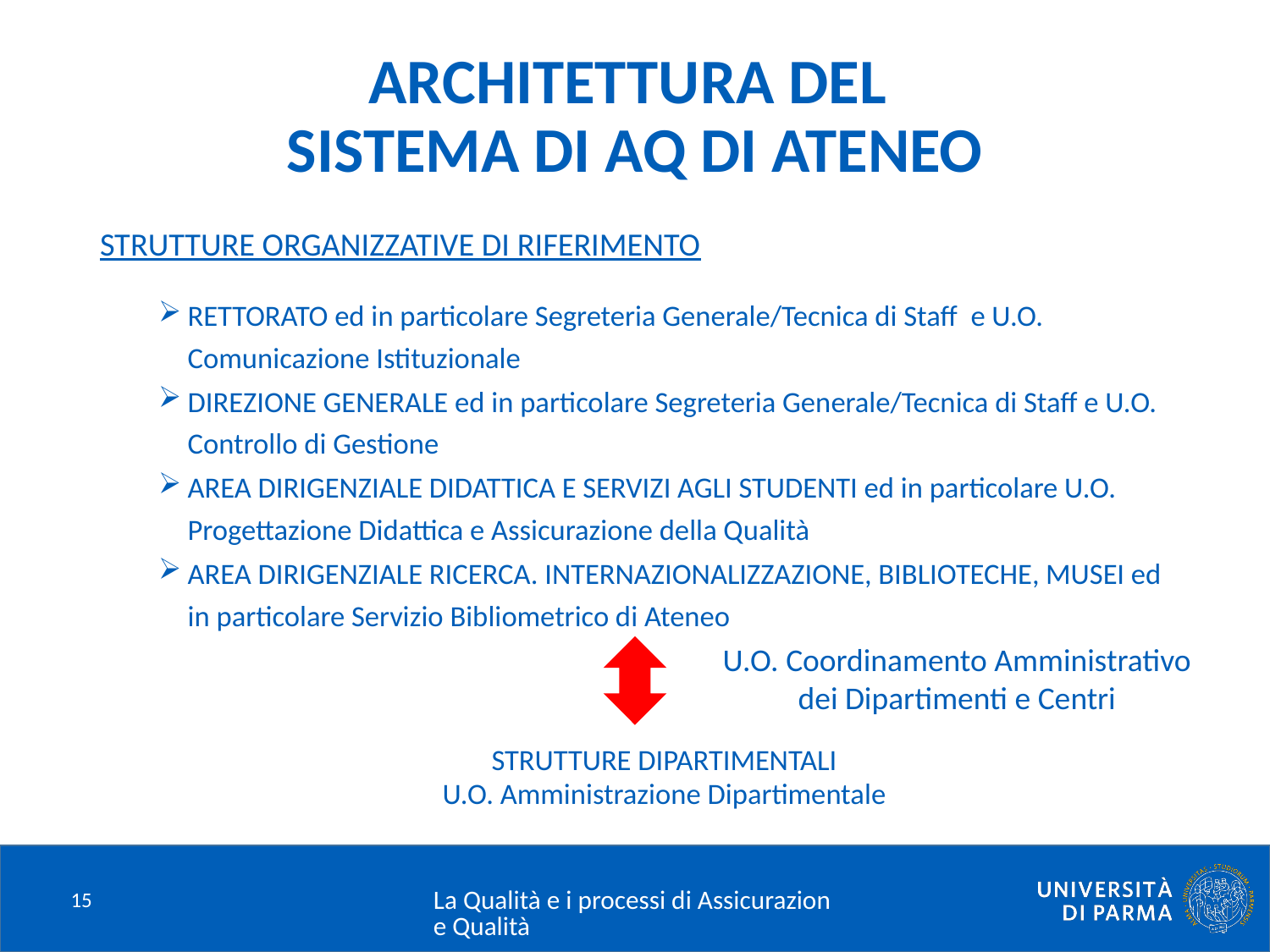

# ARCHITETTURA DEL SISTEMA DI AQ DI ATENEO
STRUTTURE ORGANIZZATIVE DI RIFERIMENTO

RETTORATO ed in particolare Segreteria Generale/Tecnica di Staff  e U.O. Comunicazione Istituzionale
DIREZIONE GENERALE ed in particolare Segreteria Generale/Tecnica di Staff e U.O. Controllo di Gestione
AREA DIRIGENZIALE DIDATTICA E SERVIZI AGLI STUDENTI ed in particolare U.O. Progettazione Didattica e Assicurazione della Qualità
AREA DIRIGENZIALE RICERCA. INTERNAZIONALIZZAZIONE, BIBLIOTECHE, MUSEI ed in particolare Servizio Bibliometrico di Ateneo

STRUTTURE DIPARTIMENTALI
U.O. Amministrazione Dipartimentale
U.O. Coordinamento Amministrativo dei Dipartimenti e Centri

15
La Qualità e i processi di Assicurazione Qualità